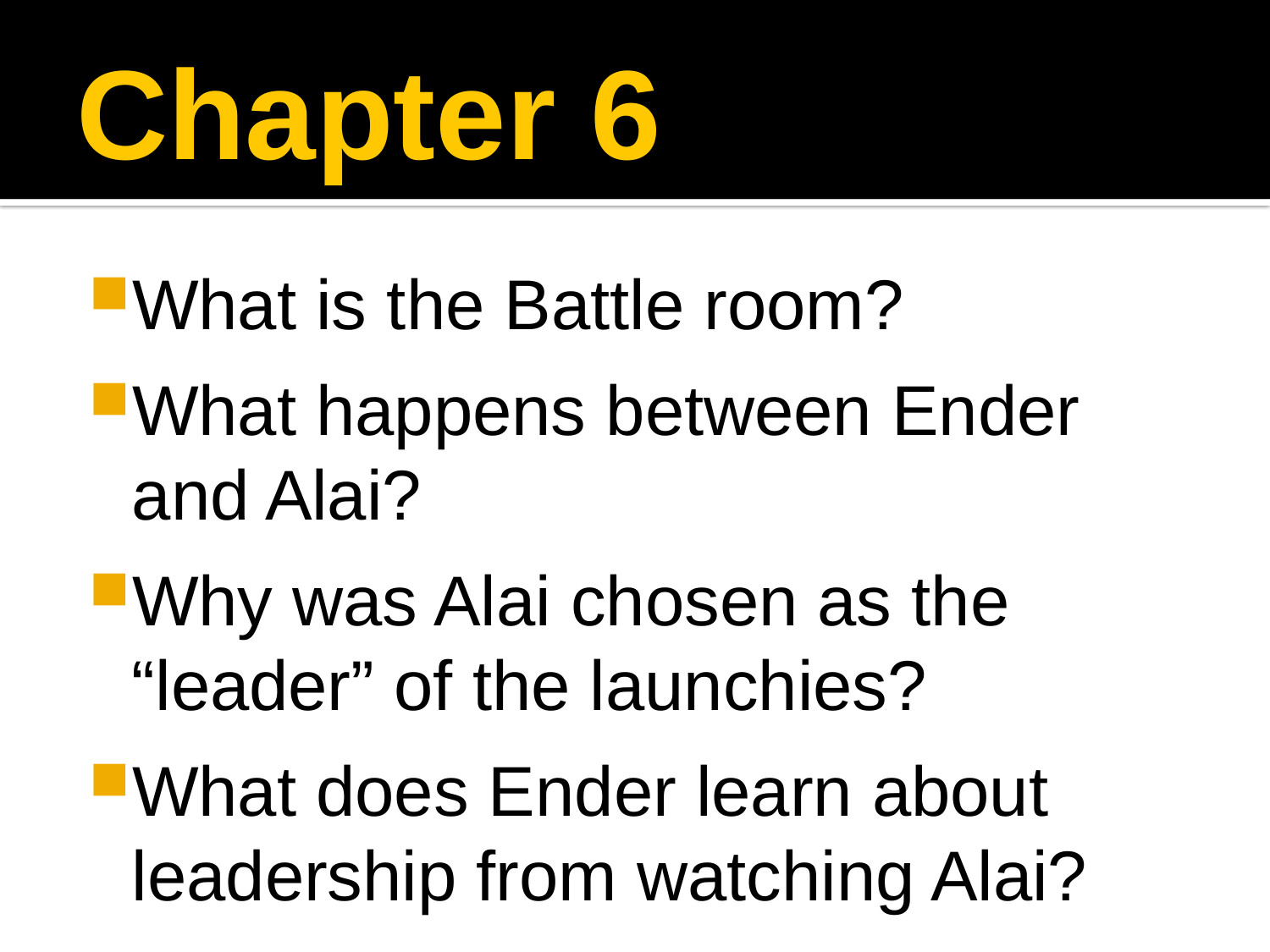

# Chapter 6
What is the Battle room?

What happens between Ender and Alai?

Why was Alai chosen as the “leader” of the launchies?

What does Ender learn about leadership from watching Alai?